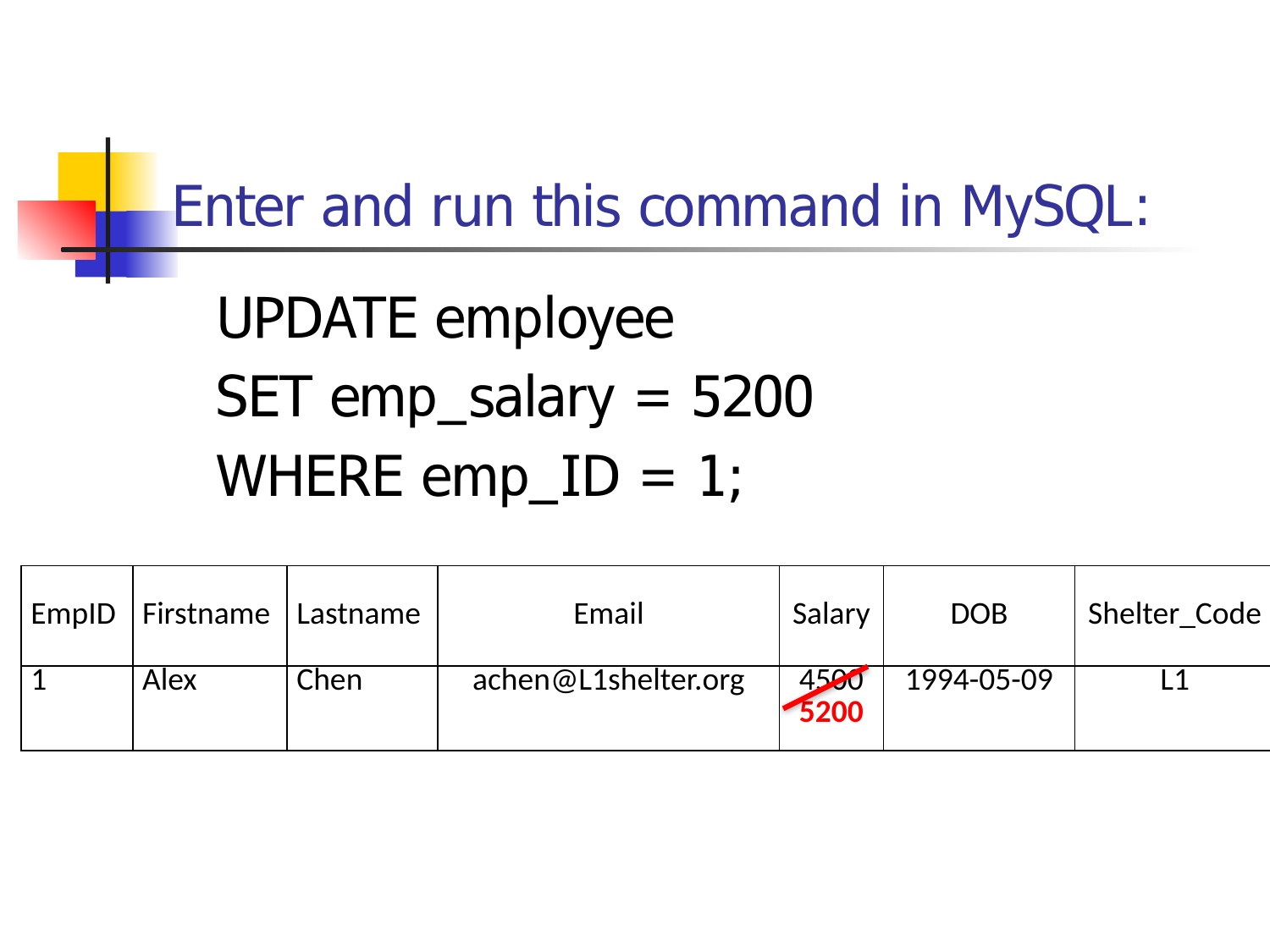

# Enter and run this command in MySQL:
UPDATE employee
SET emp_salary = 5200
WHERE emp_ID = 1;
| EmpID | Firstname | Lastname | Email | Salary | DOB | Shelter\_Code |
| --- | --- | --- | --- | --- | --- | --- |
| 1 | Alex | Chen | achen@L1shelter.org | 4500 5200 | 1994-05-09 | L1 |